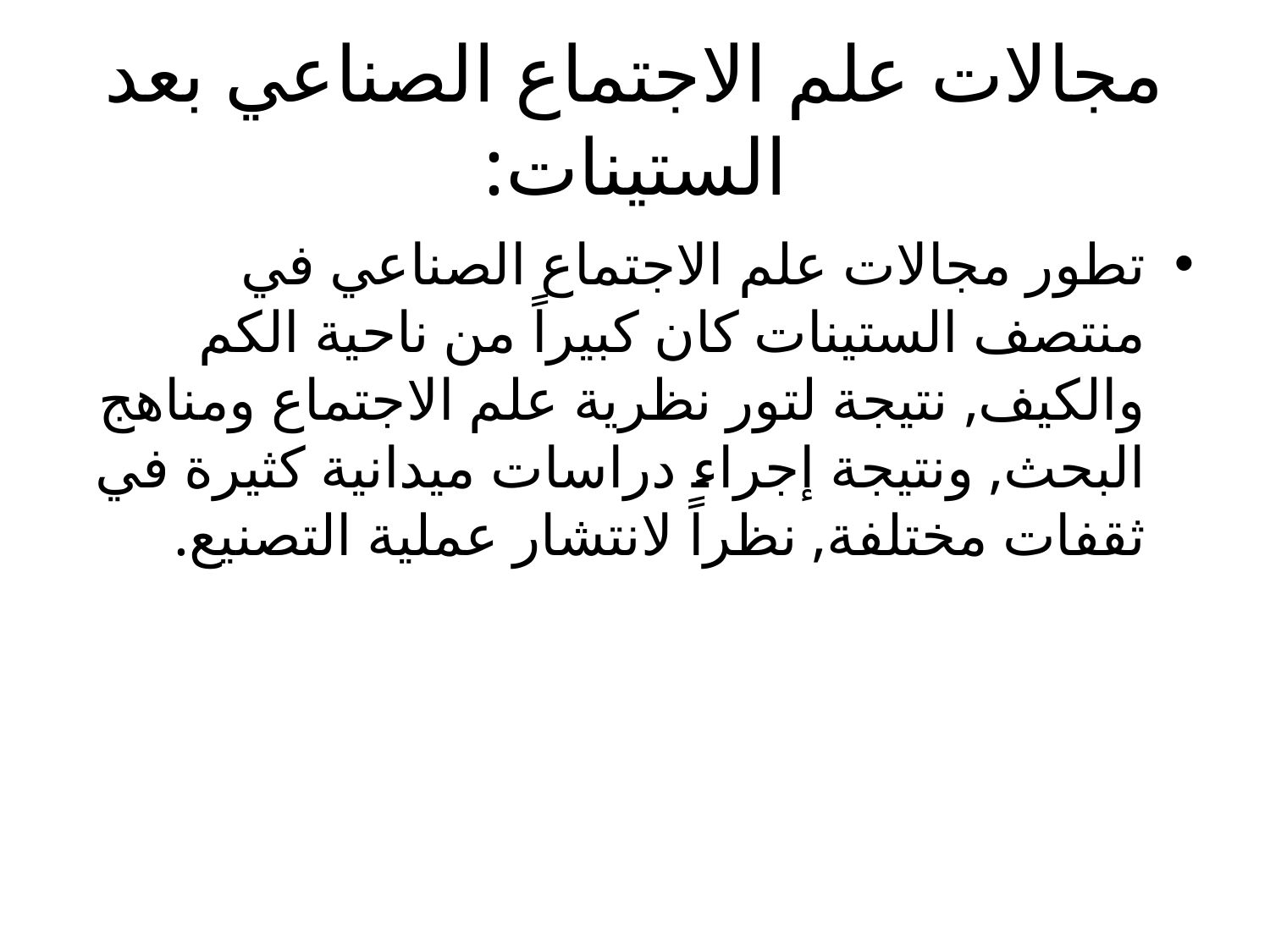

# مجالات علم الاجتماع الصناعي بعد الستينات:
تطور مجالات علم الاجتماع الصناعي في منتصف الستينات كان كبيراً من ناحية الكم والكيف, نتيجة لتور نظرية علم الاجتماع ومناهج البحث, ونتيجة إجراء دراسات ميدانية كثيرة في ثقفات مختلفة, نظراً لانتشار عملية التصنيع.